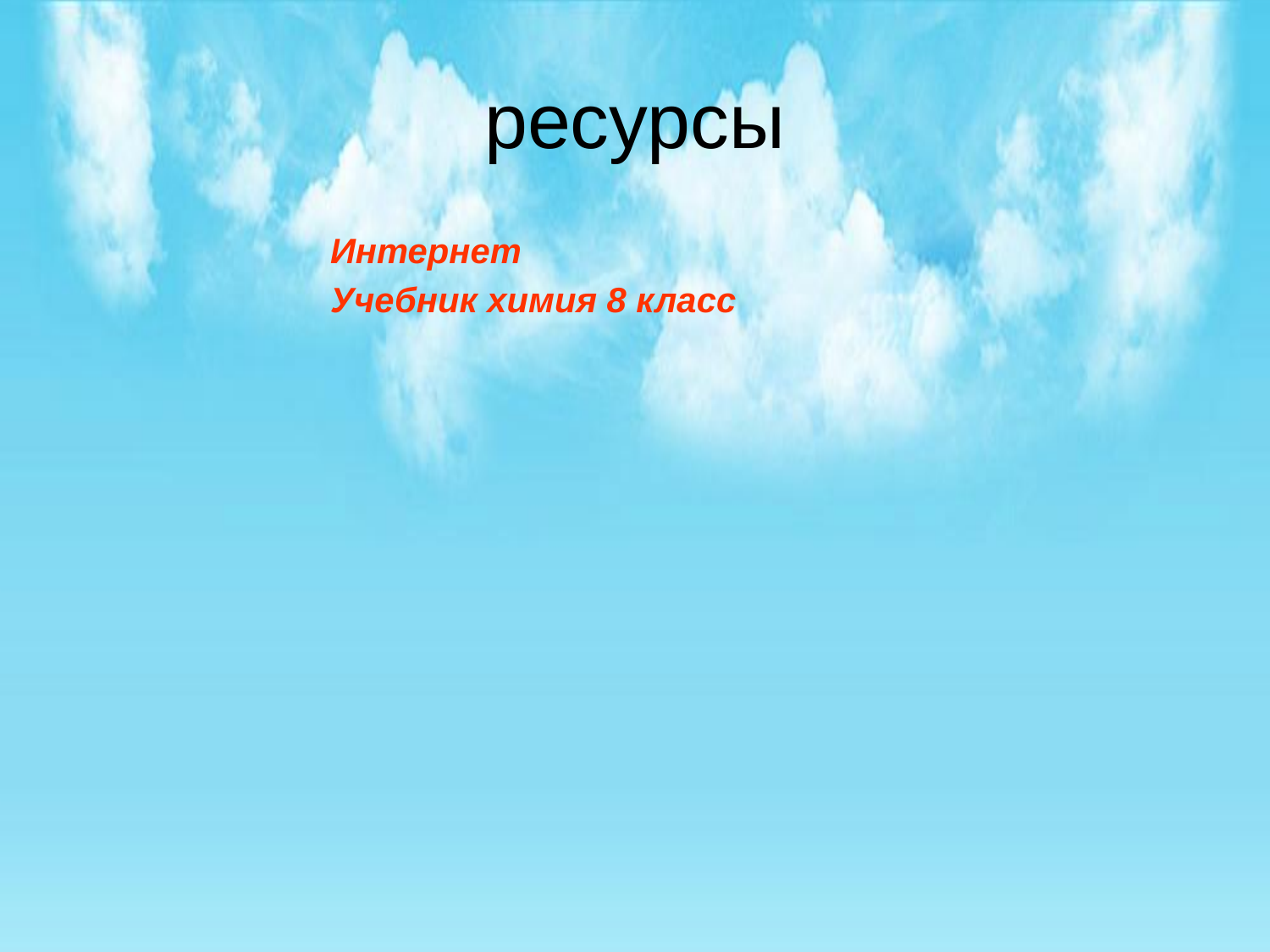

# ресурсы
Интернет
Учебник химия 8 класс